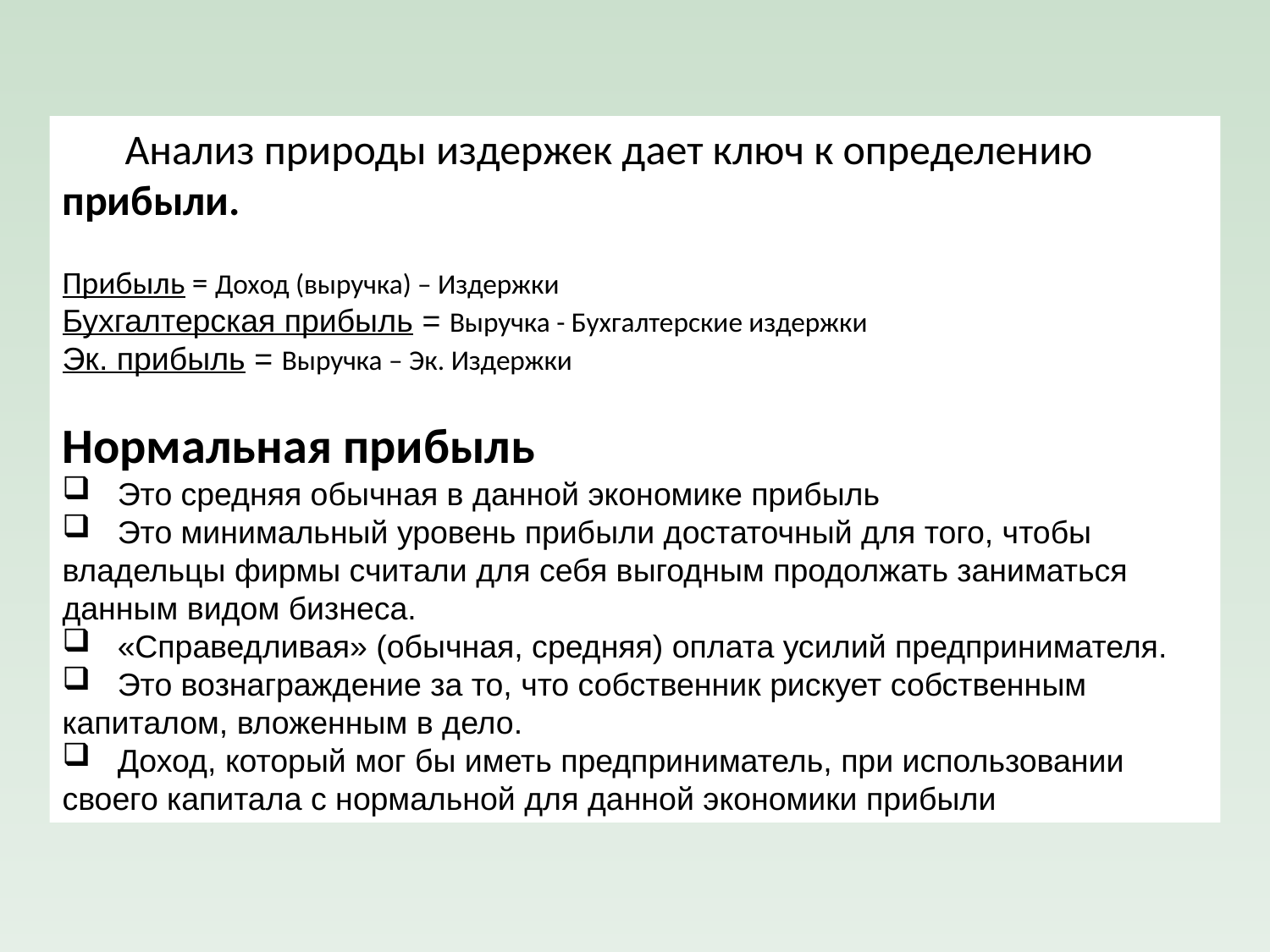

Анализ природы издержек дает ключ к определению прибыли.

Прибыль = Доход (выручка) – Издержки
Бухгалтерская прибыль = Выручка - Бухгалтерские издержки
Эк. прибыль = Выручка – Эк. Издержки

Нормальная прибыль
   Это средняя обычная в данной экономике прибыль
   Это минимальный уровень прибыли достаточный для того, чтобы владельцы фирмы считали для себя выгодным продолжать заниматься данным видом бизнеса.
   «Справедливая» (обычная, средняя) оплата усилий предпринимателя.
   Это вознаграждение за то, что собственник рискует собственным капиталом, вложенным в дело.
   Доход, который мог бы иметь предприниматель, при использовании своего капитала с нормальной для данной экономики прибыли